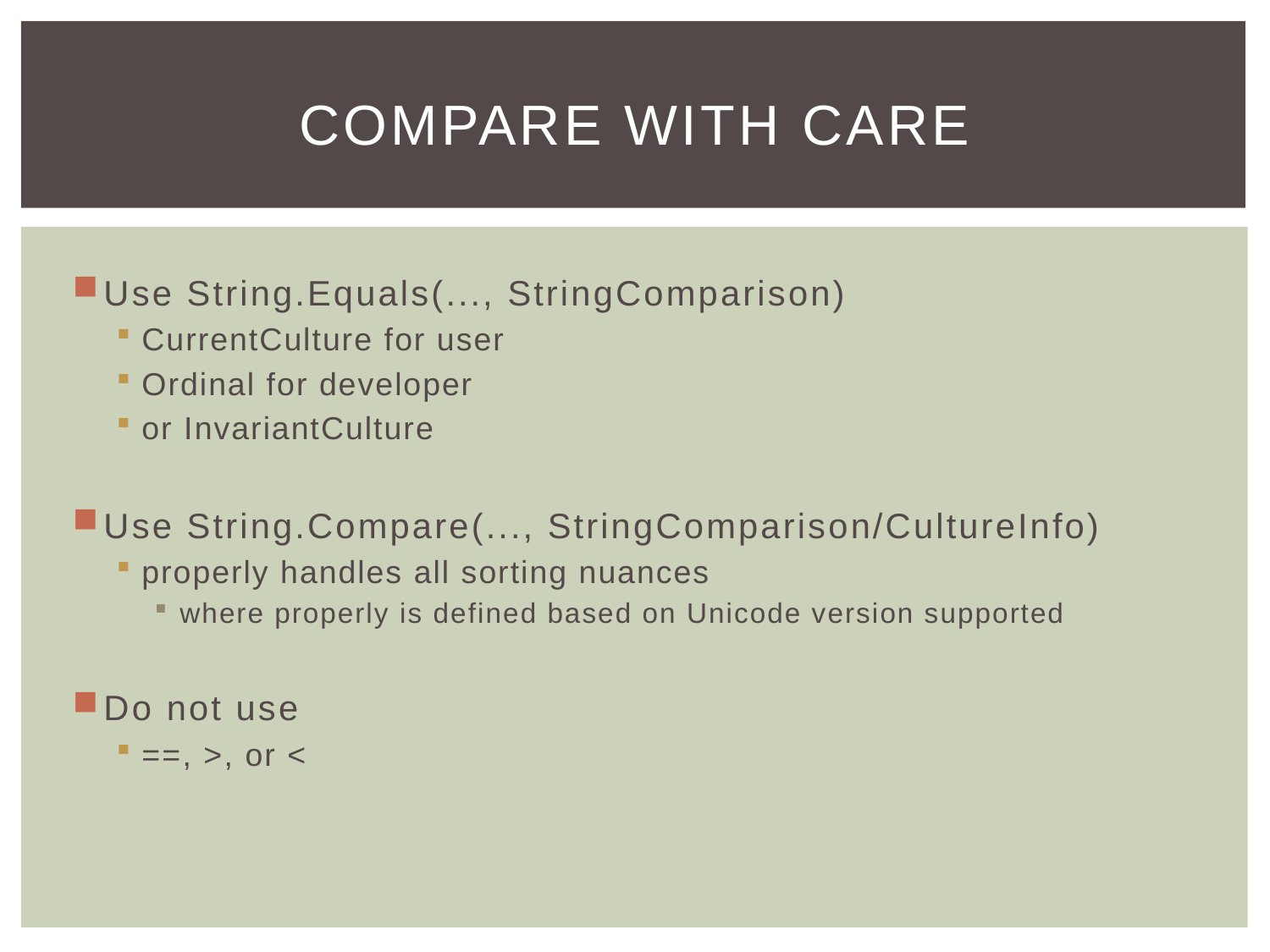

# Compare With Care
Use String.Equals(..., StringComparison)
CurrentCulture for user
Ordinal for developer
or InvariantCulture

Use String.Compare(..., StringComparison/CultureInfo)
properly handles all sorting nuances
where properly is defined based on Unicode version supported

Do not use
==, >, or <